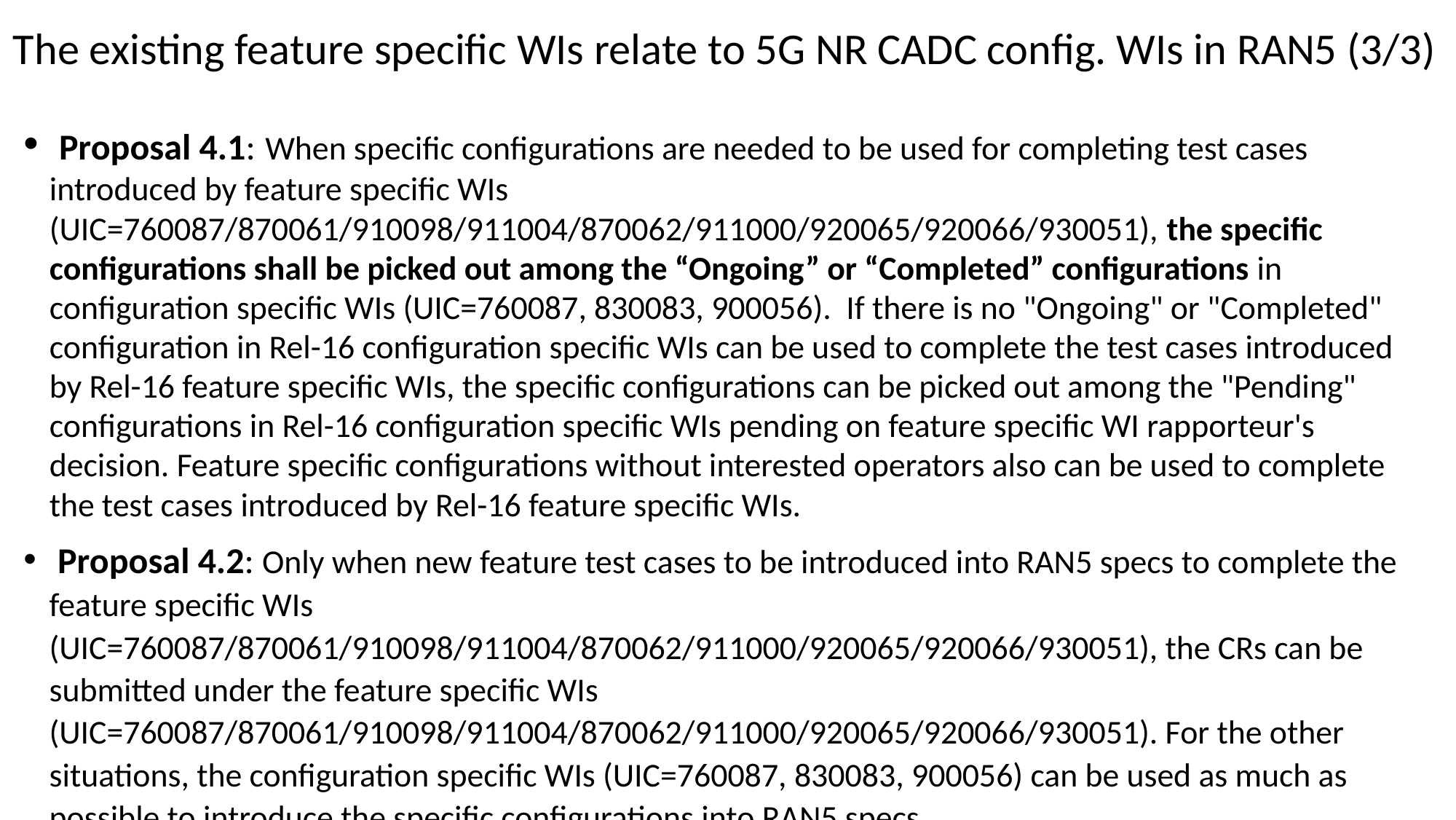

The existing feature specific WIs relate to 5G NR CADC config. WIs in RAN5 (3/3)
 Proposal 4.1: When specific configurations are needed to be used for completing test cases introduced by feature specific WIs (UIC=760087/870061/910098/911004/870062/911000/920065/920066/930051), the specific configurations shall be picked out among the “Ongoing” or “Completed” configurations in configuration specific WIs (UIC=760087, 830083, 900056).  If there is no "Ongoing" or "Completed" configuration in Rel-16 configuration specific WIs can be used to complete the test cases introduced by Rel-16 feature specific WIs, the specific configurations can be picked out among the "Pending" configurations in Rel-16 configuration specific WIs pending on feature specific WI rapporteur's decision. Feature specific configurations without interested operators also can be used to complete the test cases introduced by Rel-16 feature specific WIs.
 Proposal 4.2: Only when new feature test cases to be introduced into RAN5 specs to complete the feature specific WIs (UIC=760087/870061/910098/911004/870062/911000/920065/920066/930051), the CRs can be submitted under the feature specific WIs (UIC=760087/870061/910098/911004/870062/911000/920065/920066/930051). For the other situations, the configuration specific WIs (UIC=760087, 830083, 900056) can be used as much as possible to introduce the specific configurations into RAN5 specs.